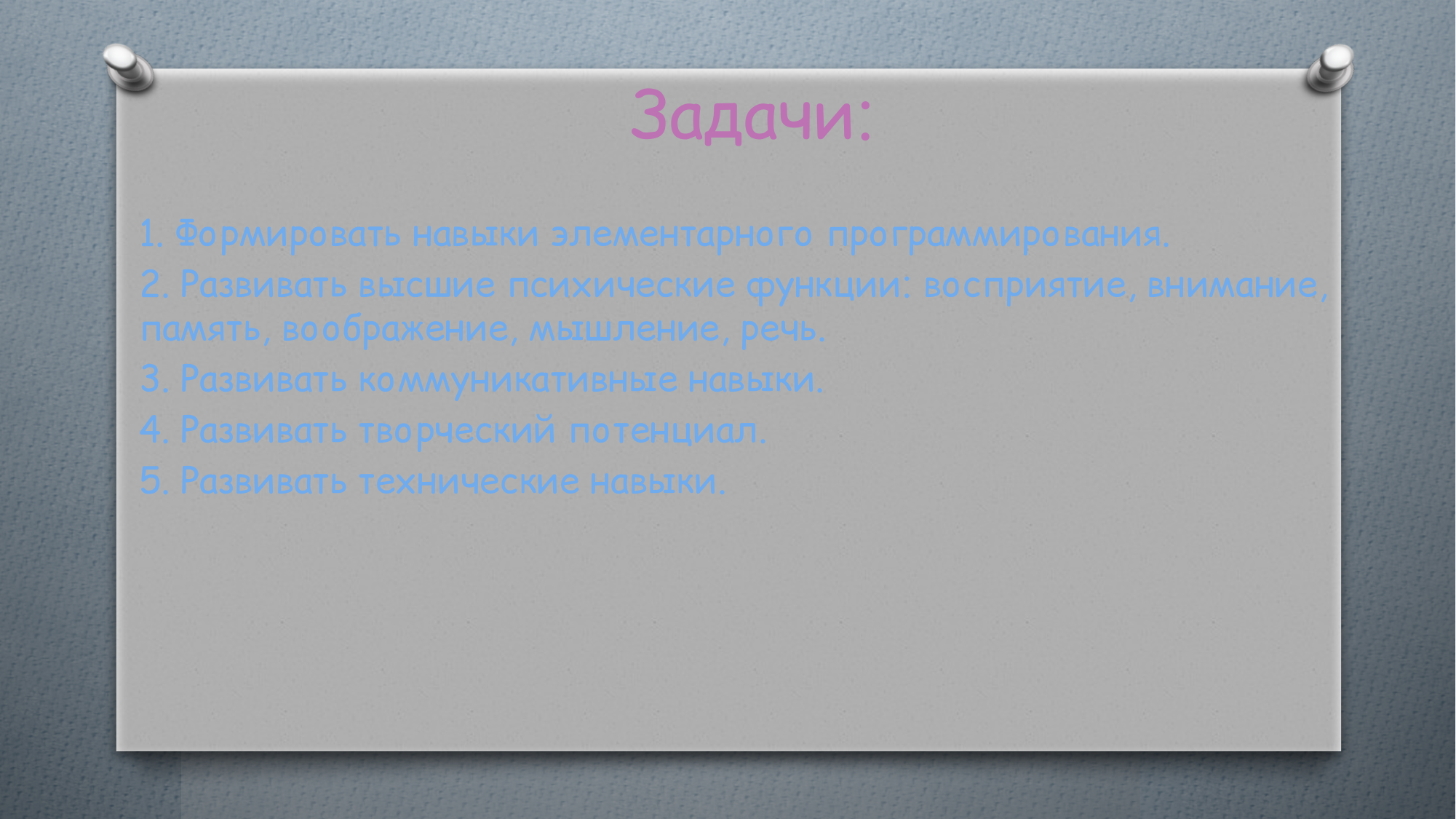

Задачи:

1. Формировать навыки элементарного программирования.
2. Развивать высшие психические функции: восприятие, внимание, память, воображение, мышление, речь.
3. Развивать коммуникативные навыки.
4. Развивать творческий потенциал.
5. Развивать технические навыки.